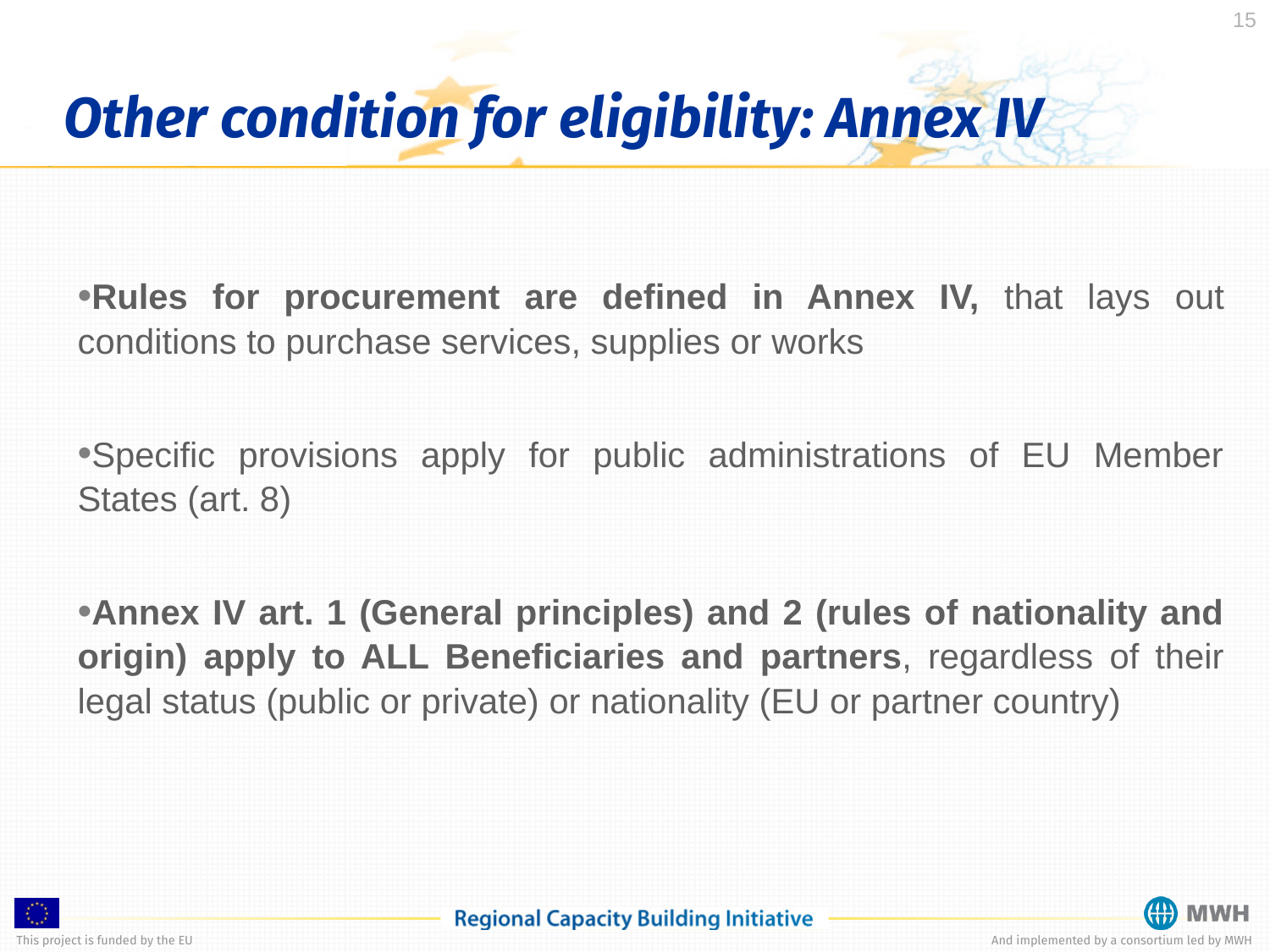

15
Other condition for eligibility: Annex IV

Rules for procurement are defined in Annex IV, that lays out conditions to purchase services, supplies or works

Specific provisions apply for public administrations of EU Member States (art. 8)

Annex IV art. 1 (General principles) and 2 (rules of nationality and origin) apply to ALL Beneficiaries and partners, regardless of their legal status (public or private) or nationality (EU or partner country)